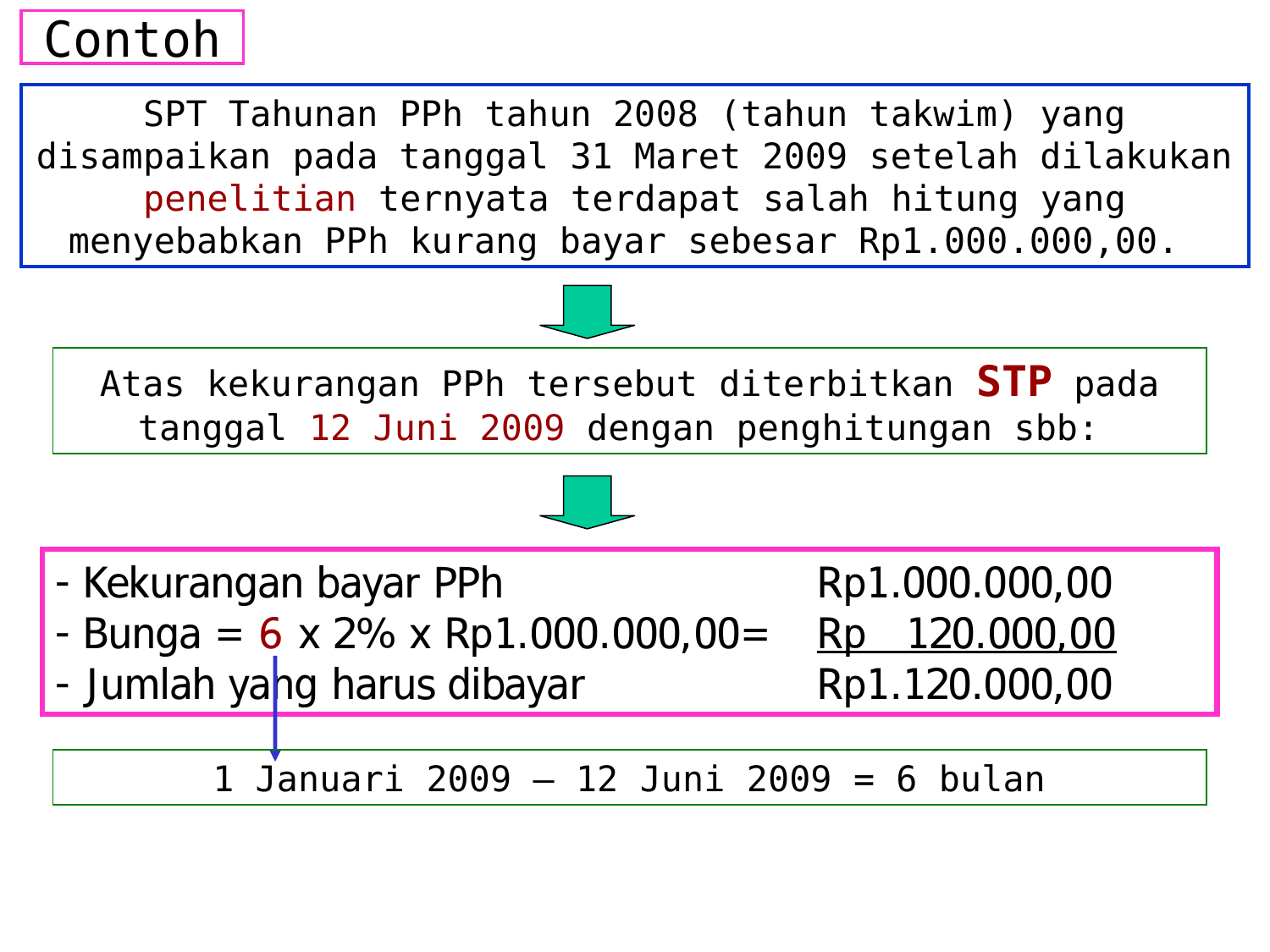

# Contoh
SPT Tahunan PPh tahun 2008 (tahun takwim) yang disampaikan pada tanggal 31 Maret 2009 setelah dilakukan penelitian ternyata terdapat salah hitung yang menyebabkan PPh kurang bayar sebesar Rp1.000.000,00.

Atas kekurangan PPh tersebut diterbitkan STP pada tanggal 12 Juni 2009 dengan penghitungan sbb:

- Kekurangan bayar PPh			Rp1.000.000,00
- Bunga = 6 x 2% x Rp1.000.000,00=	Rp   120.000,00
- Jumlah yang harus dibayar		Rp1.120.000,00

1 Januari 2009 – 12 Juni 2009 = 6 bulan